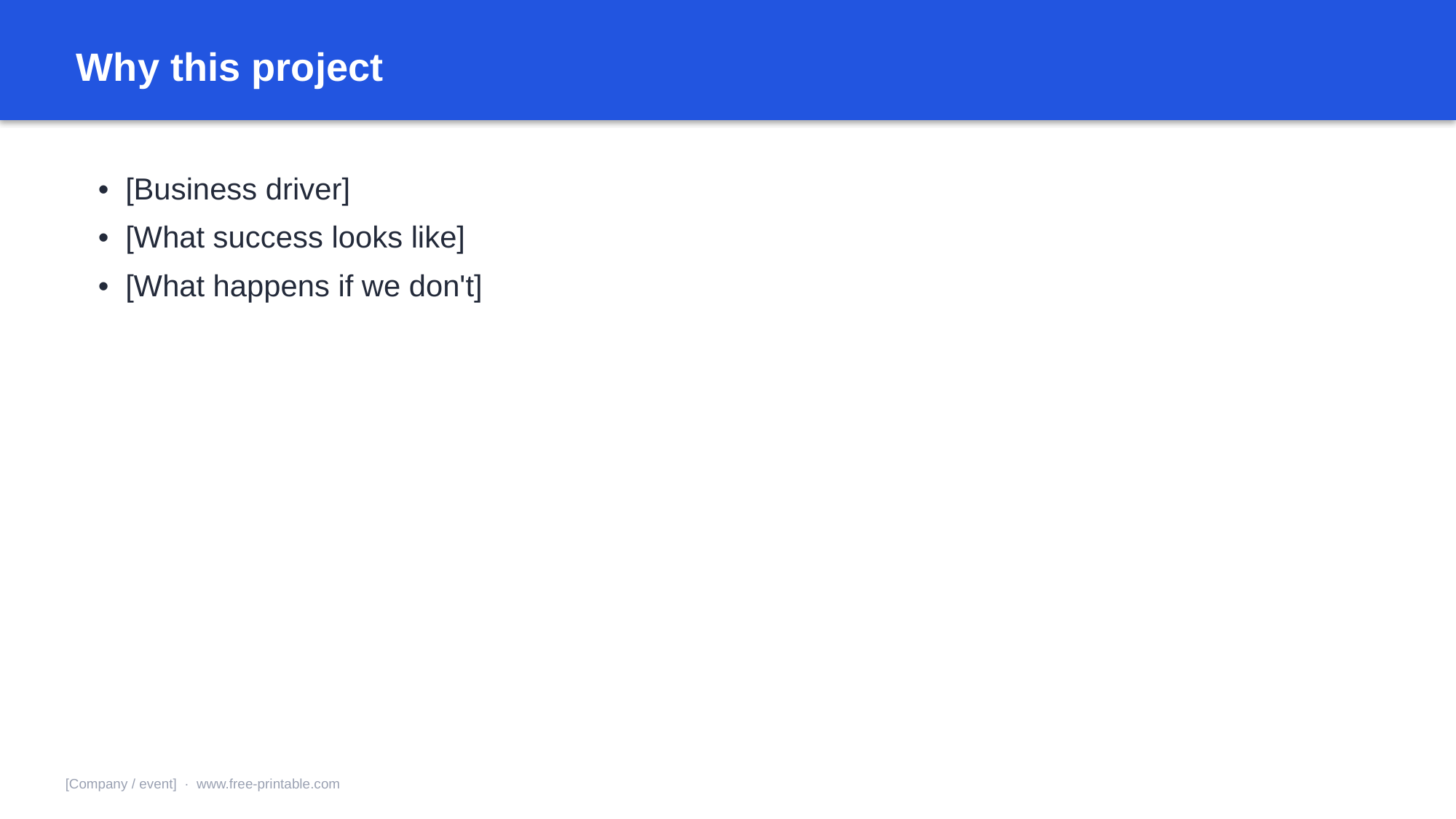

Why this project
•  [Business driver]
•  [What success looks like]
•  [What happens if we don't]
[Company / event]  ·  www.free-printable.com